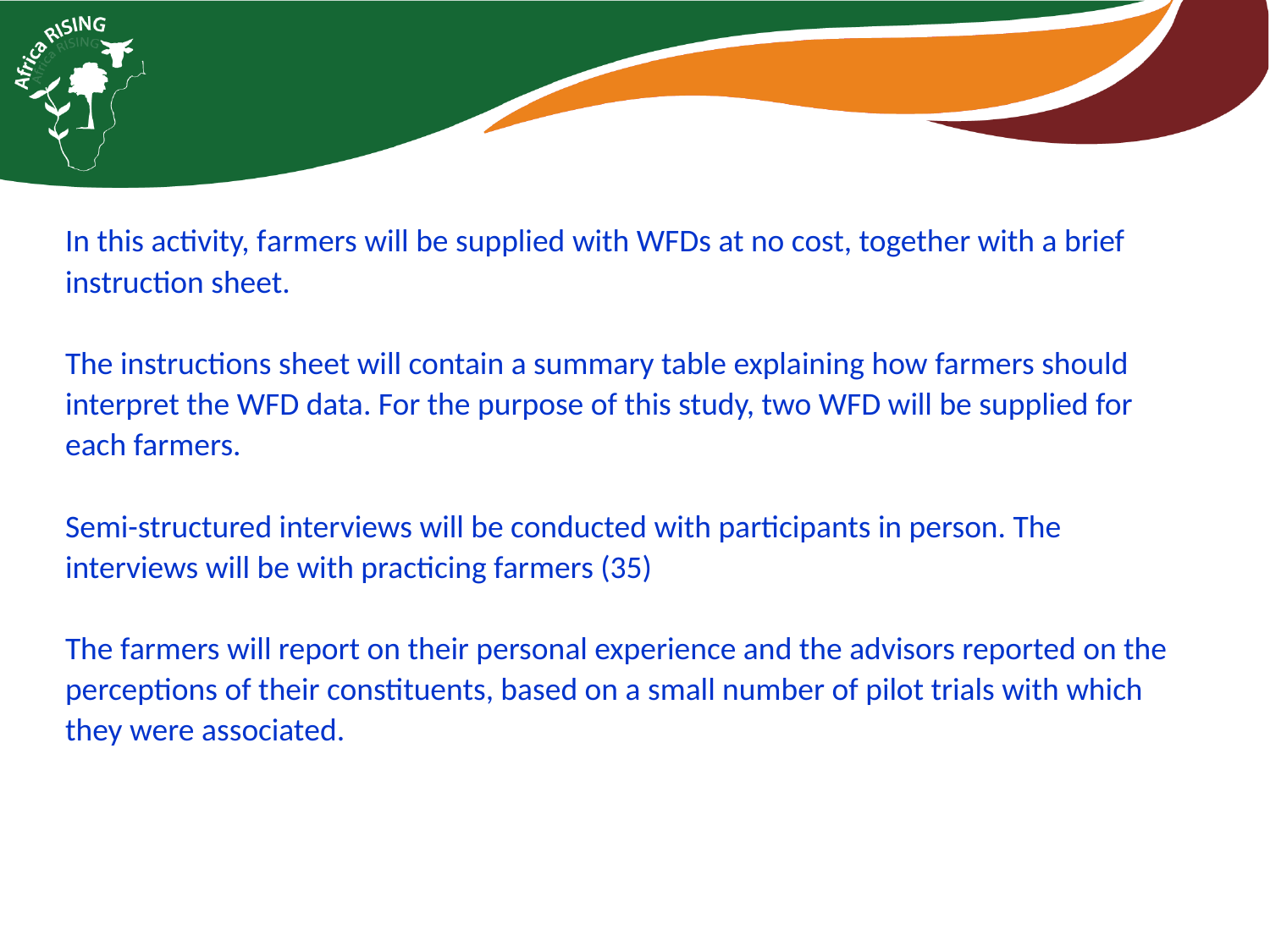

In this activity, farmers will be supplied with WFDs at no cost, together with a brief instruction sheet.

The instructions sheet will contain a summary table explaining how farmers should interpret the WFD data. For the purpose of this study, two WFD will be supplied for each farmers.

Semi-structured interviews will be conducted with participants in person. The interviews will be with practicing farmers (35)

The farmers will report on their personal experience and the advisors reported on the perceptions of their constituents, based on a small number of pilot trials with which they were associated.